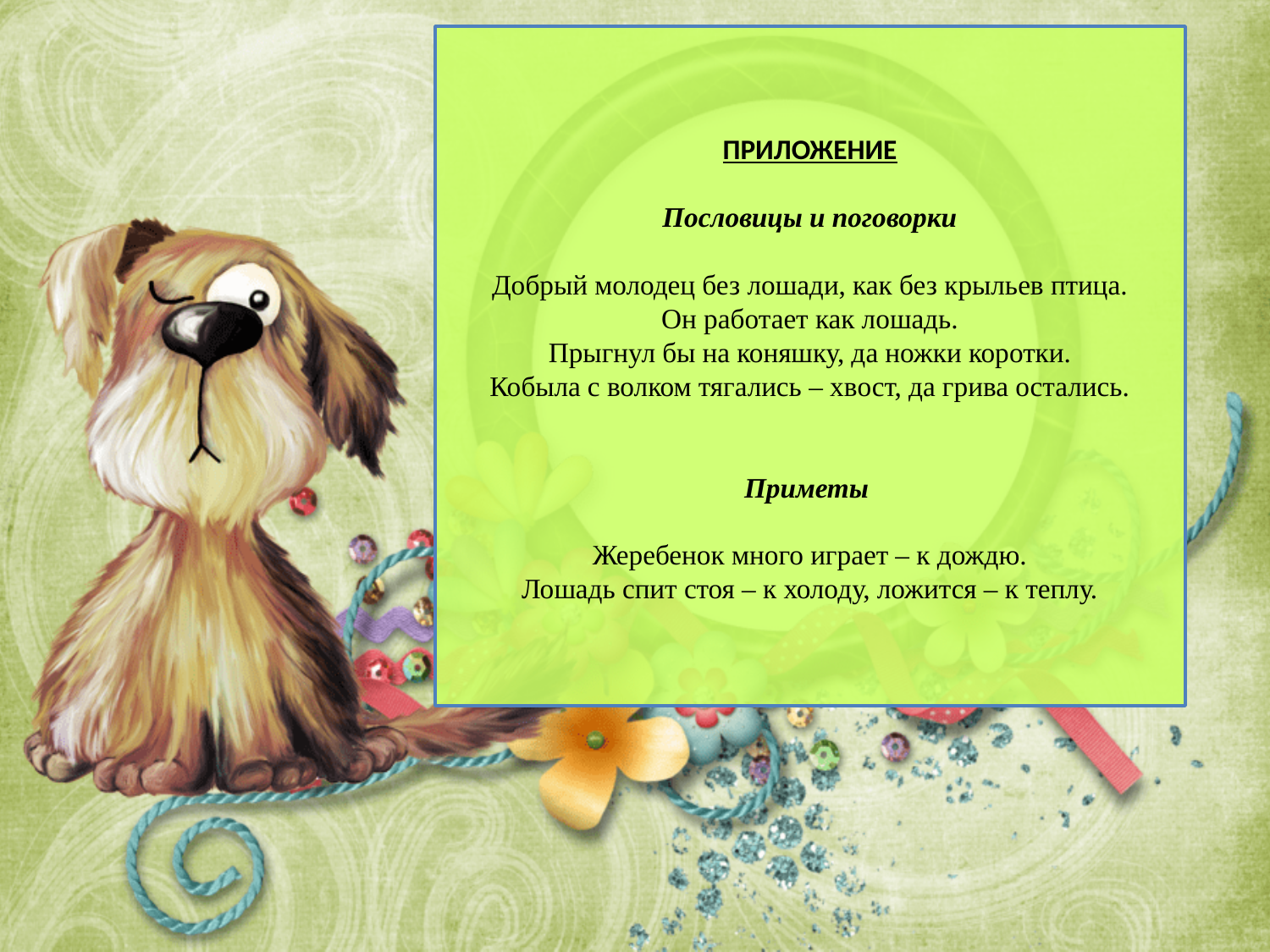

ПРИЛОЖЕНИЕ
Пословицы и поговорки
Добрый молодец без лошади, как без крыльев птица.
Он работает как лошадь.
Прыгнул бы на коняшку, да ножки коротки.
Кобыла с волком тягались – хвост, да грива остались.
Приметы 
Жеребенок много играет – к дождю.
Лошадь спит стоя – к холоду, ложится – к теплу.